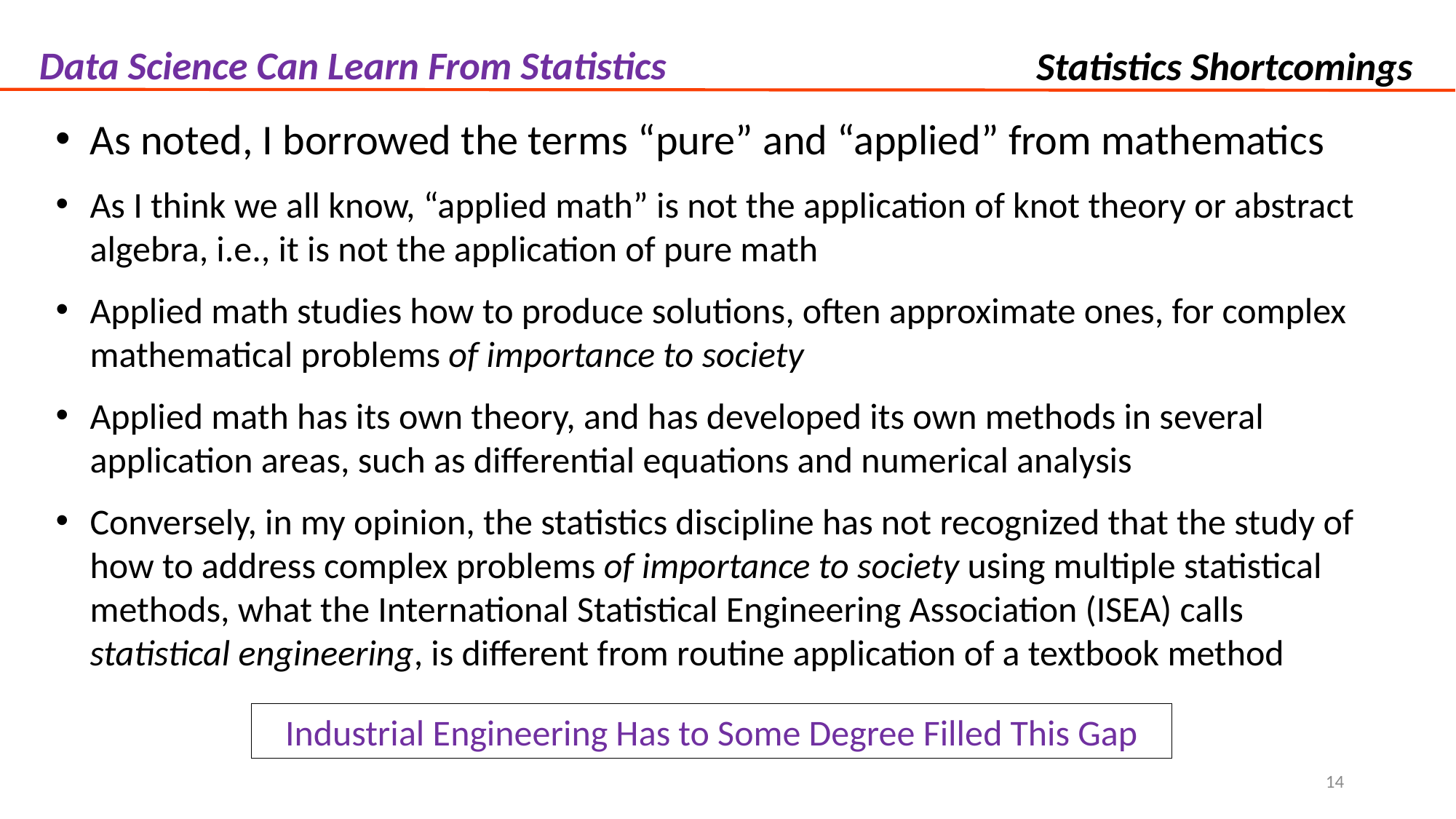

Data Science Can Learn From Statistics
Statistics Shortcomings

As noted, I borrowed the terms “pure” and “applied” from mathematics
As I think we all know, “applied math” is not the application of knot theory or abstract algebra, i.e., it is not the application of pure math
Applied math studies how to produce solutions, often approximate ones, for complex mathematical problems of importance to society
Applied math has its own theory, and has developed its own methods in several application areas, such as differential equations and numerical analysis
Conversely, in my opinion, the statistics discipline has not recognized that the study of how to address complex problems of importance to society using multiple statistical methods, what the International Statistical Engineering Association (ISEA) calls statistical engineering, is different from routine application of a textbook method
Industrial Engineering Has to Some Degree Filled This Gap
14